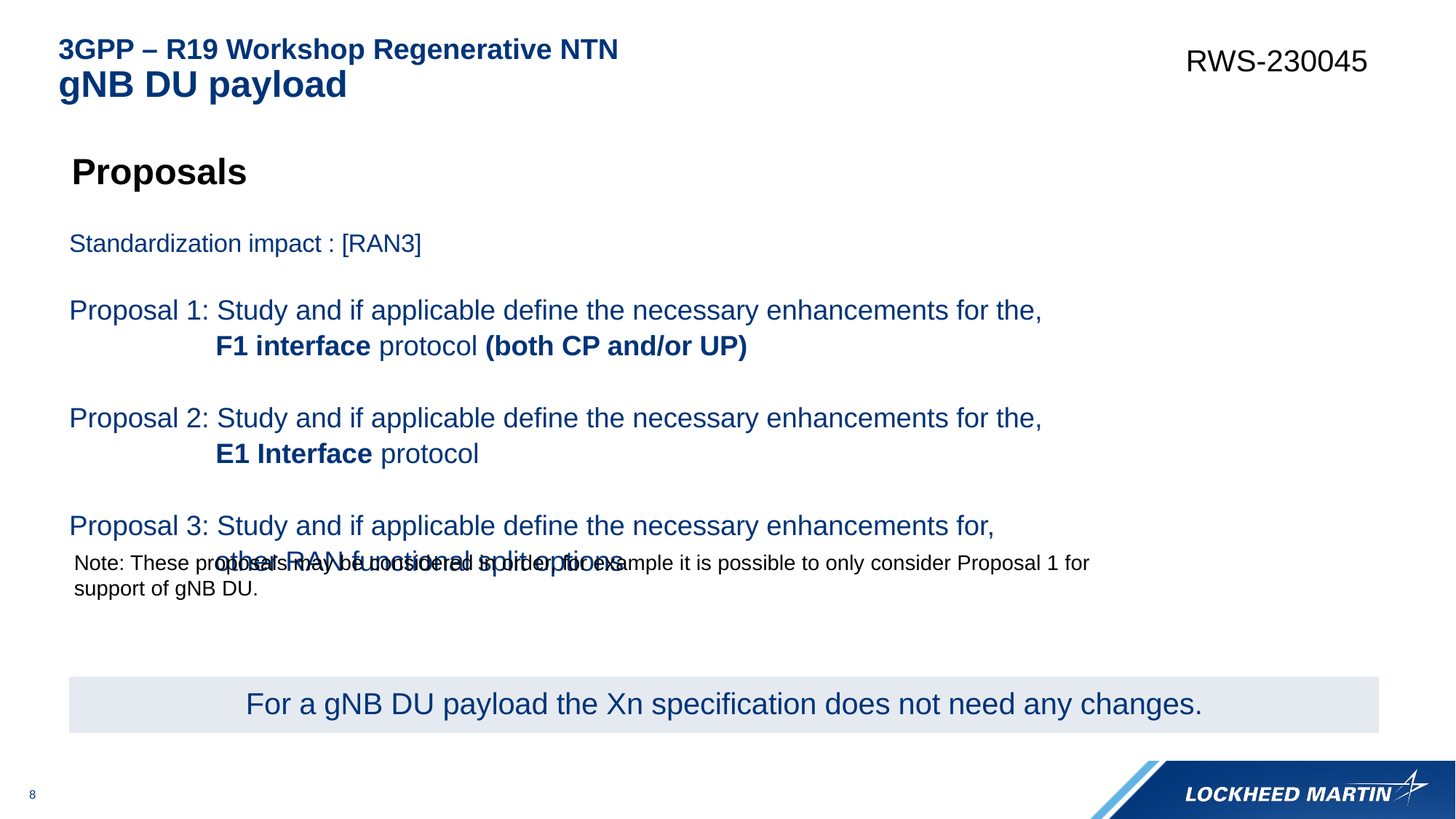

# 3GPP – R19 Workshop Regenerative NTN gNB DU payload
RWS-230045
Proposals

Standardization impact : [RAN3]

Proposal 1: Study and if applicable define the necessary enhancements for the,
	      F1 interface protocol (both CP and/or UP)

Proposal 2: Study and if applicable define the necessary enhancements for the,
	      E1 Interface protocol

Proposal 3: Study and if applicable define the necessary enhancements for,
                   other RAN functional split options

Note: These proposals may be considered in order, for example it is possible to only consider Proposal 1 for support of gNB DU.
For a gNB DU payload the Xn specification does not need any changes.